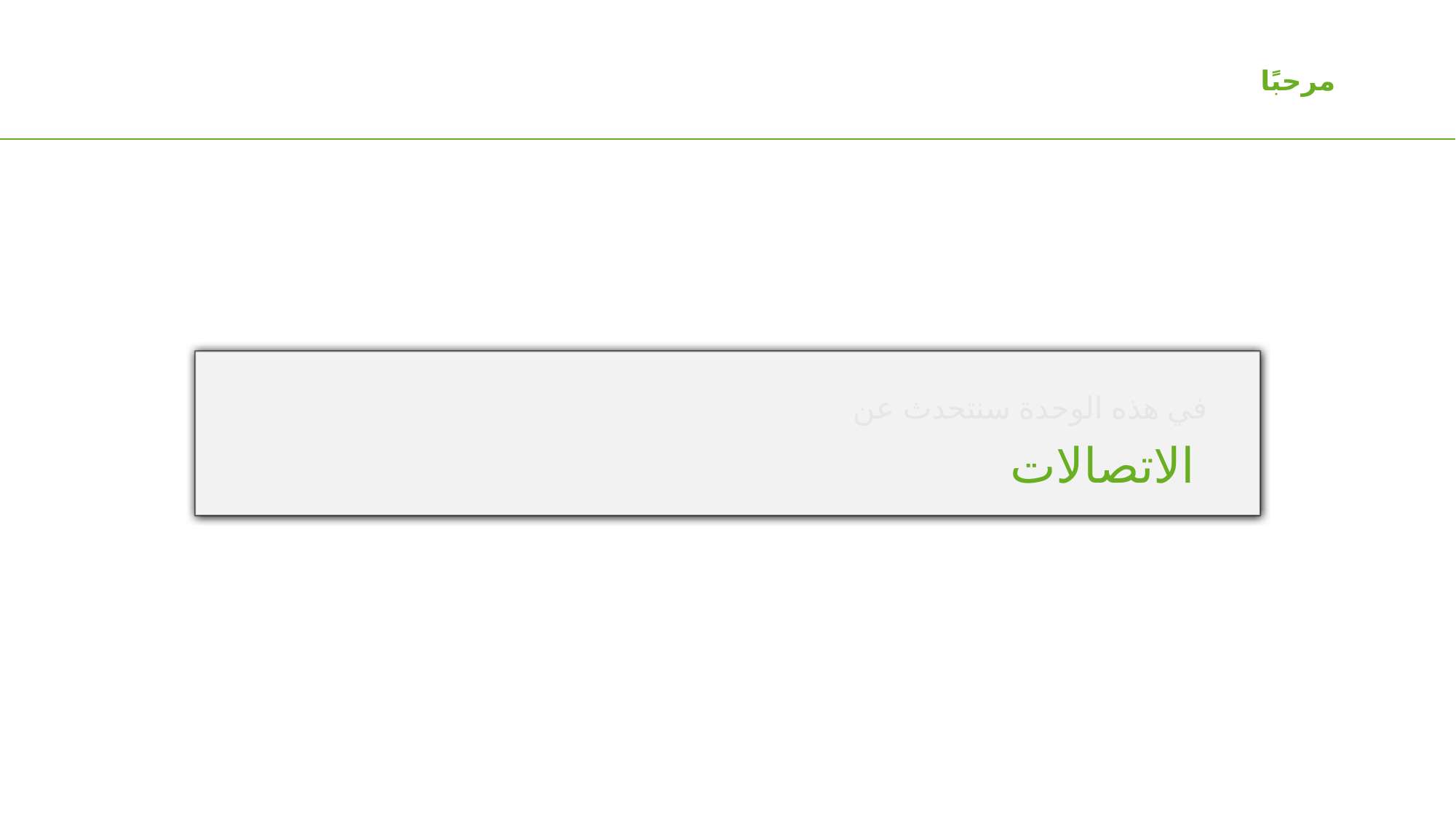

مرحبًا

في هذه الوحدة سنتحدث عن
الاتصالات